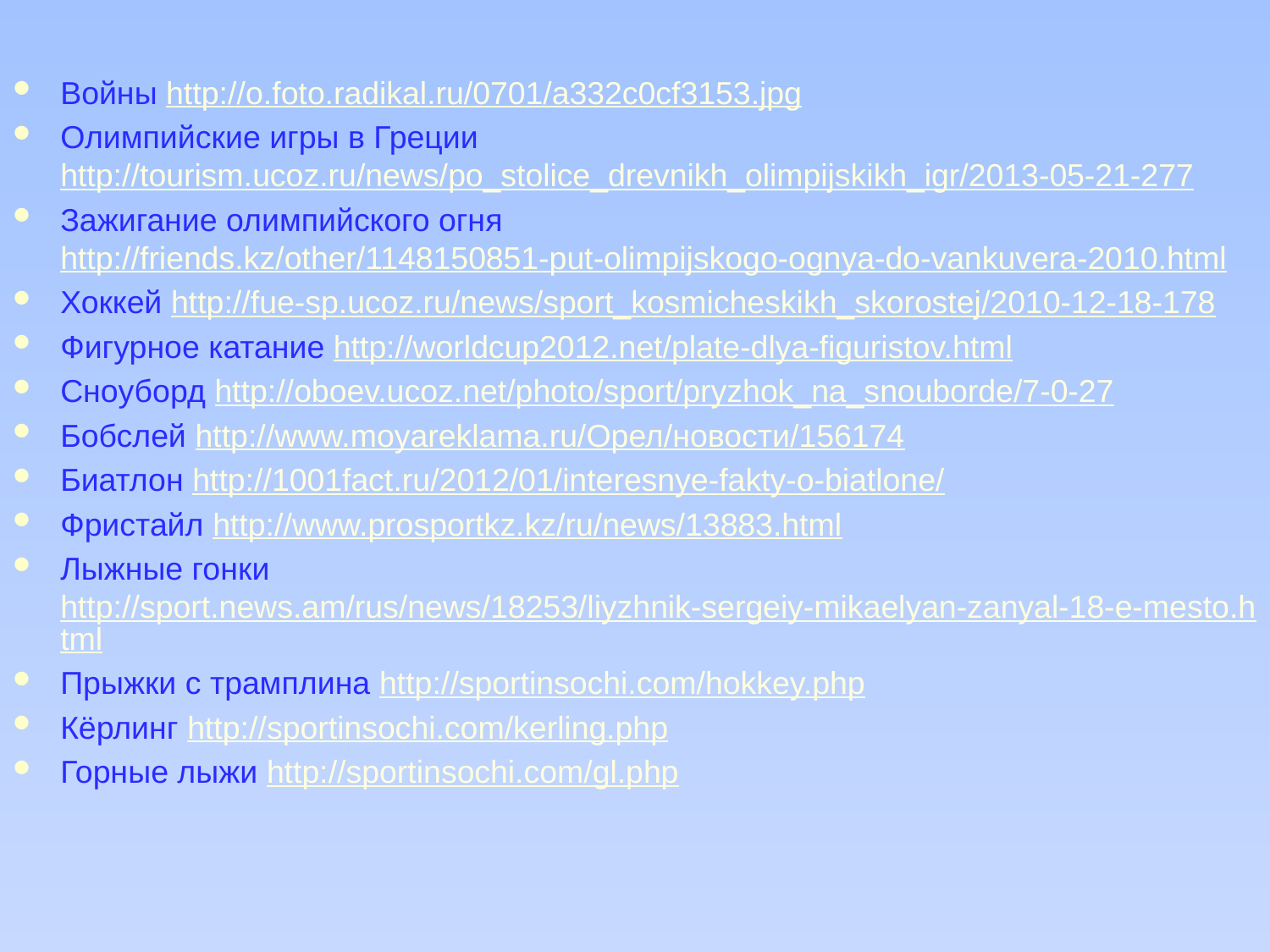

Войны http://o.foto.radikal.ru/0701/a332c0cf3153.jpg
Олимпийские игры в Греции http://tourism.ucoz.ru/news/po_stolice_drevnikh_olimpijskikh_igr/2013-05-21-277
Зажигание олимпийского огня http://friends.kz/other/1148150851-put-olimpijskogo-ognya-do-vankuvera-2010.html
Хоккей http://fue-sp.ucoz.ru/news/sport_kosmicheskikh_skorostej/2010-12-18-178
Фигурное катание http://worldcup2012.net/plate-dlya-figuristov.html
Сноуборд http://oboev.ucoz.net/photo/sport/pryzhok_na_snouborde/7-0-27
Бобслей http://www.moyareklama.ru/Орел/новости/156174
Биатлон http://1001fact.ru/2012/01/interesnye-fakty-o-biatlone/
Фристайл http://www.prosportkz.kz/ru/news/13883.html
Лыжные гонки http://sport.news.am/rus/news/18253/liyzhnik-sergeiy-mikaelyan-zanyal-18-e-mesto.html
Прыжки с трамплина http://sportinsochi.com/hokkey.php
Кёрлинг http://sportinsochi.com/kerling.php
Горные лыжи http://sportinsochi.com/gl.php